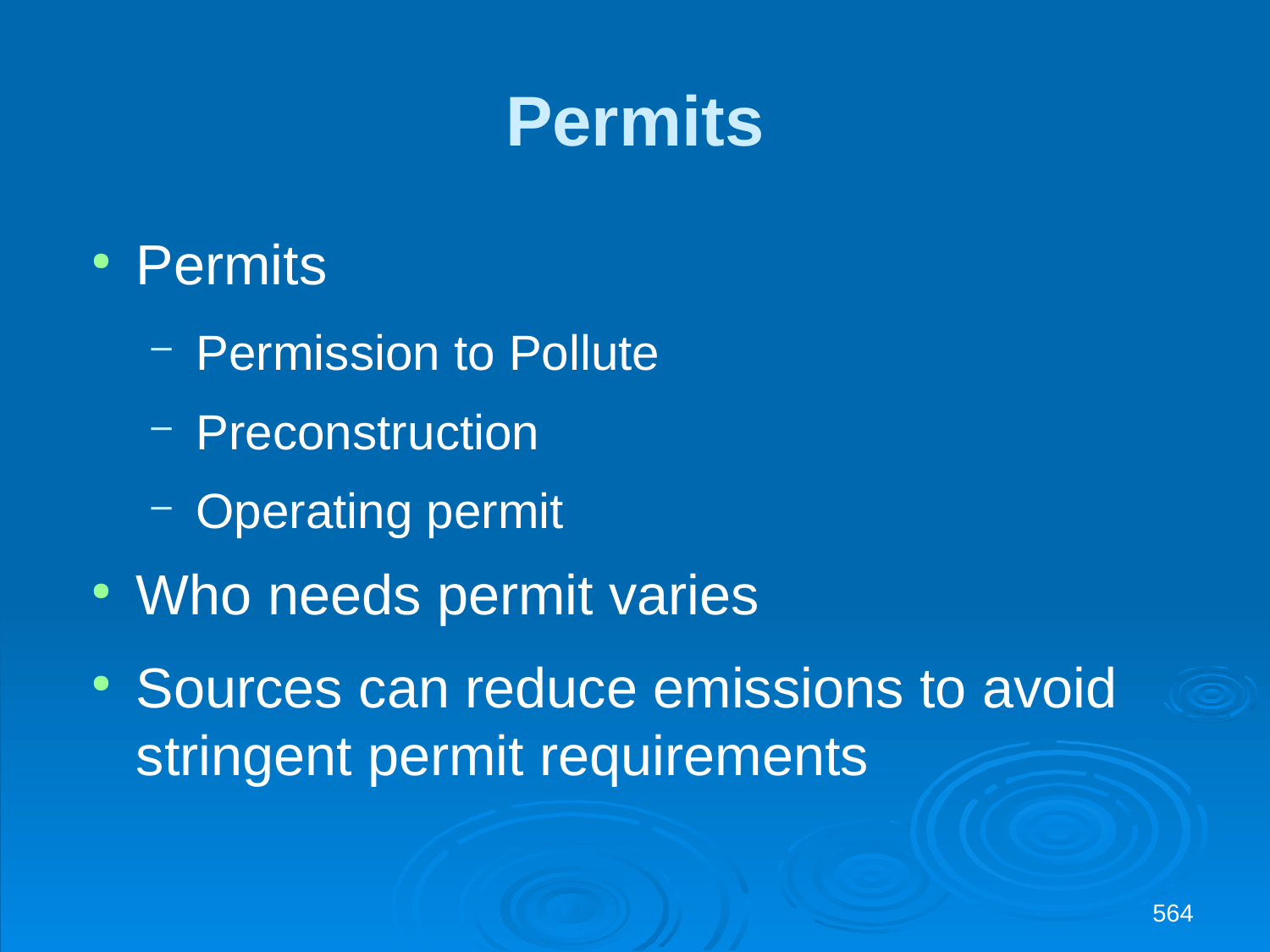

Permits
Permits
Permission to Pollute
Preconstruction
Operating permit
Who needs permit varies
Sources can reduce emissions to avoid stringent permit requirements
564